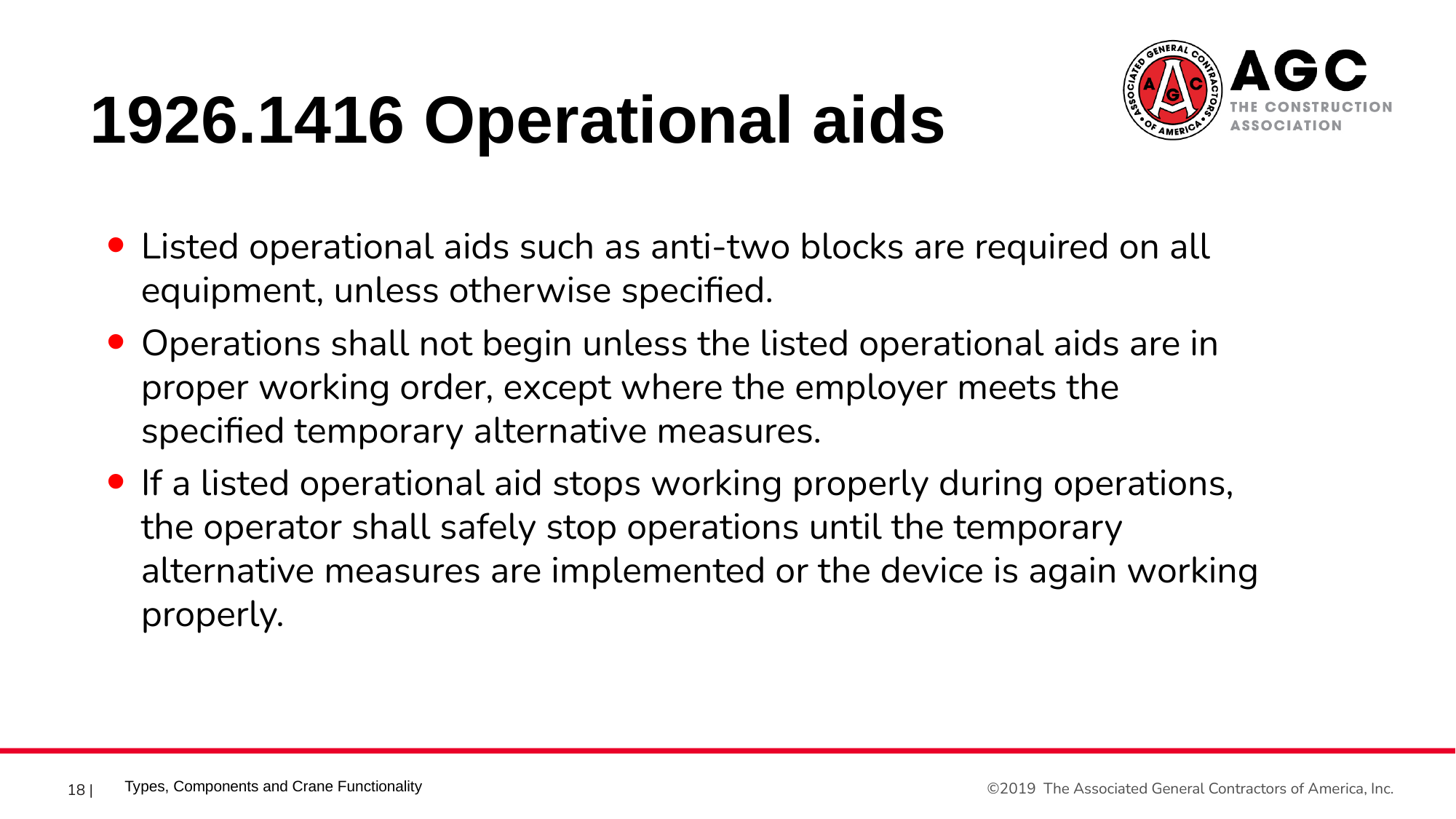

1926.1416 Operational aids

Listed operational aids such as anti-two blocks are required on all equipment, unless otherwise specified.
Operations shall not begin unless the listed operational aids are in proper working order, except where the employer meets the specified temporary alternative measures.
If a listed operational aid stops working properly during operations, the operator shall safely stop operations until the temporary alternative measures are implemented or the device is again working properly.
Types, Components and Crane Functionality